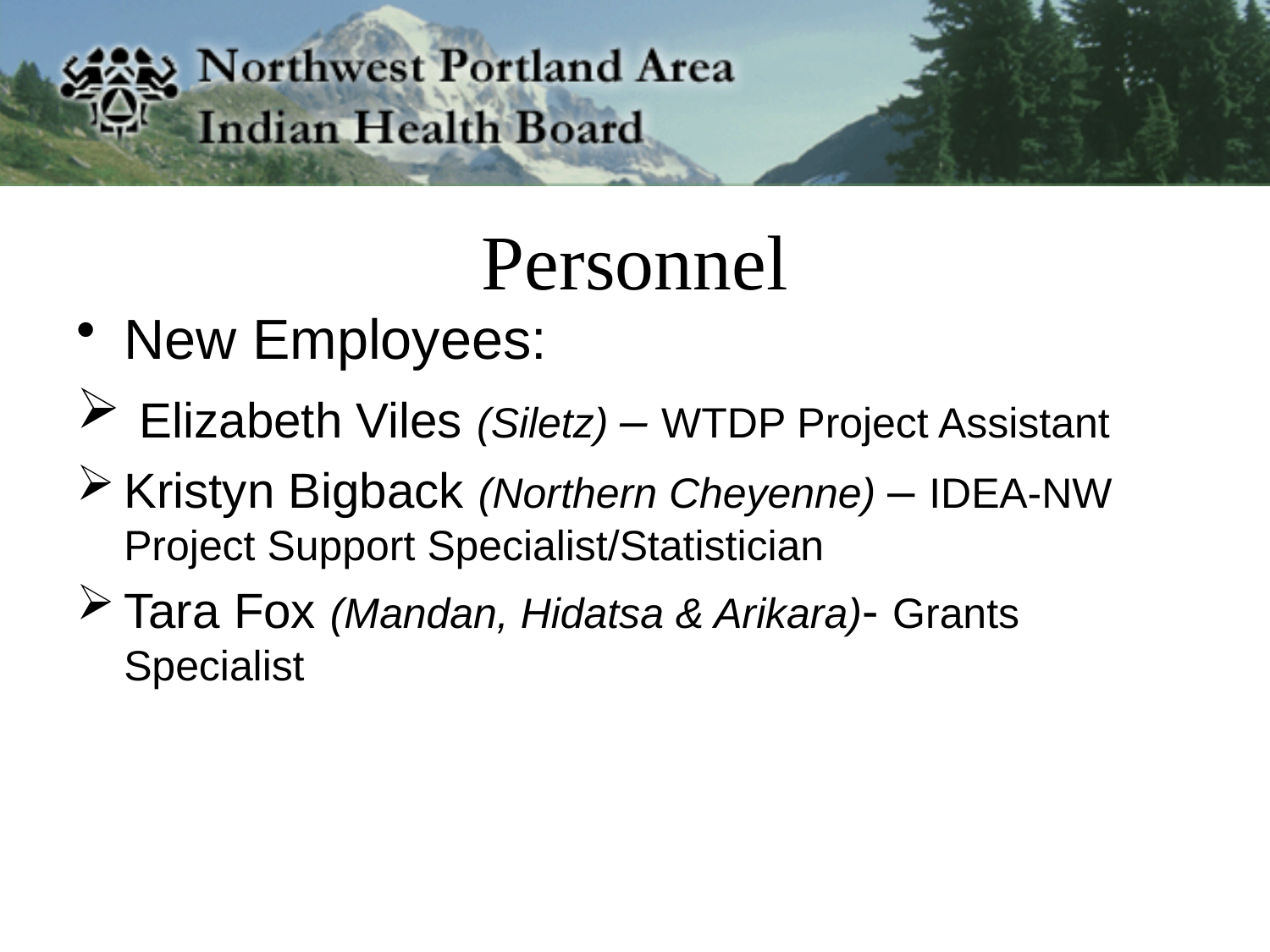

# Personnel
New Employees:
 Elizabeth Viles (Siletz) – WTDP Project Assistant
Kristyn Bigback (Northern Cheyenne) – IDEA-NW Project Support Specialist/Statistician
Tara Fox (Mandan, Hidatsa & Arikara)- Grants Specialist